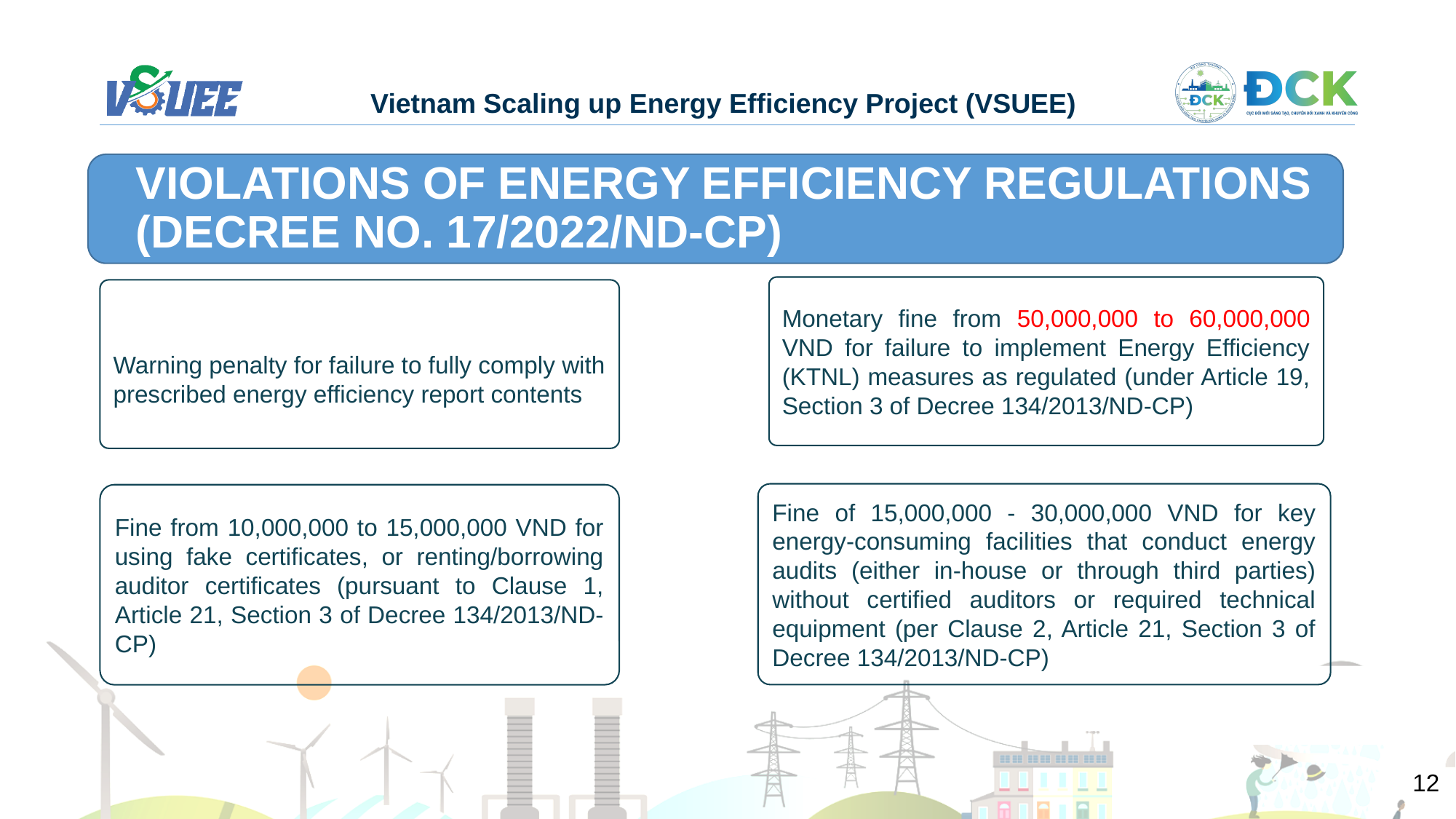

VIOLATIONS OF ENERGY EFFICIENCY REGULATIONS (DECREE NO. 17/2022/ND-CP)
Monetary fine from 50,000,000 to 60,000,000 VND for failure to implement Energy Efficiency (KTNL) measures as regulated (under Article 19, Section 3 of Decree 134/2013/ND-CP)

Warning penalty for failure to fully comply with prescribed energy efficiency report contents
Fine of 15,000,000 - 30,000,000 VND for key energy-consuming facilities that conduct energy audits (either in-house or through third parties) without certified auditors or required technical equipment (per Clause 2, Article 21, Section 3 of Decree 134/2013/ND-CP)
Fine from 10,000,000 to 15,000,000 VND for using fake certificates, or renting/borrowing auditor certificates (pursuant to Clause 1, Article 21, Section 3 of Decree 134/2013/ND-CP)

12